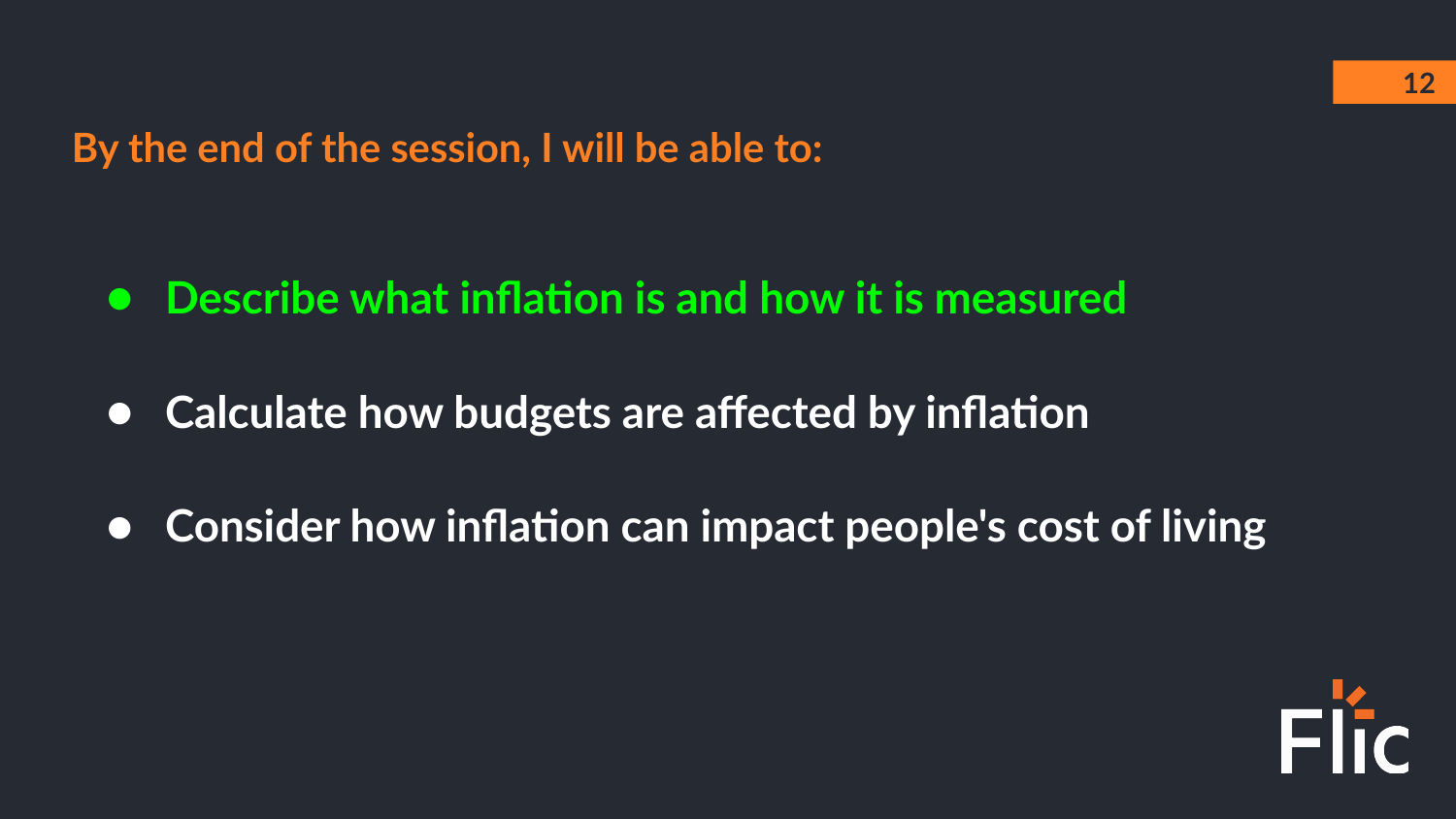

12
By the end of the session, I will be able to:

Describe what inflation is and how it is measured

Calculate how budgets are affected by inflation

Consider how inflation can impact people's cost of living